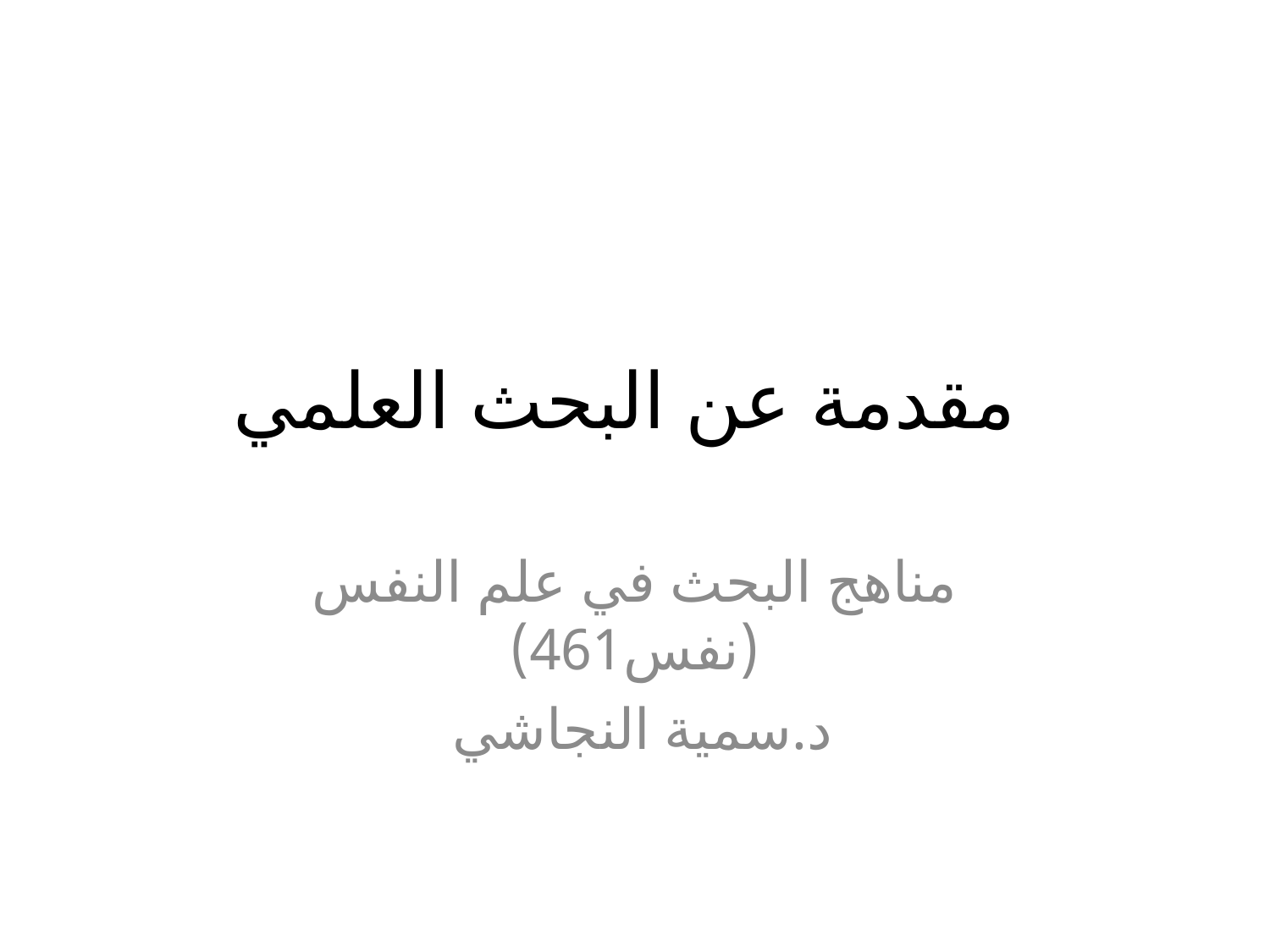

# مقدمة عن البحث العلمي
مناهج البحث في علم النفس (نفس461)
د.سمية النجاشي